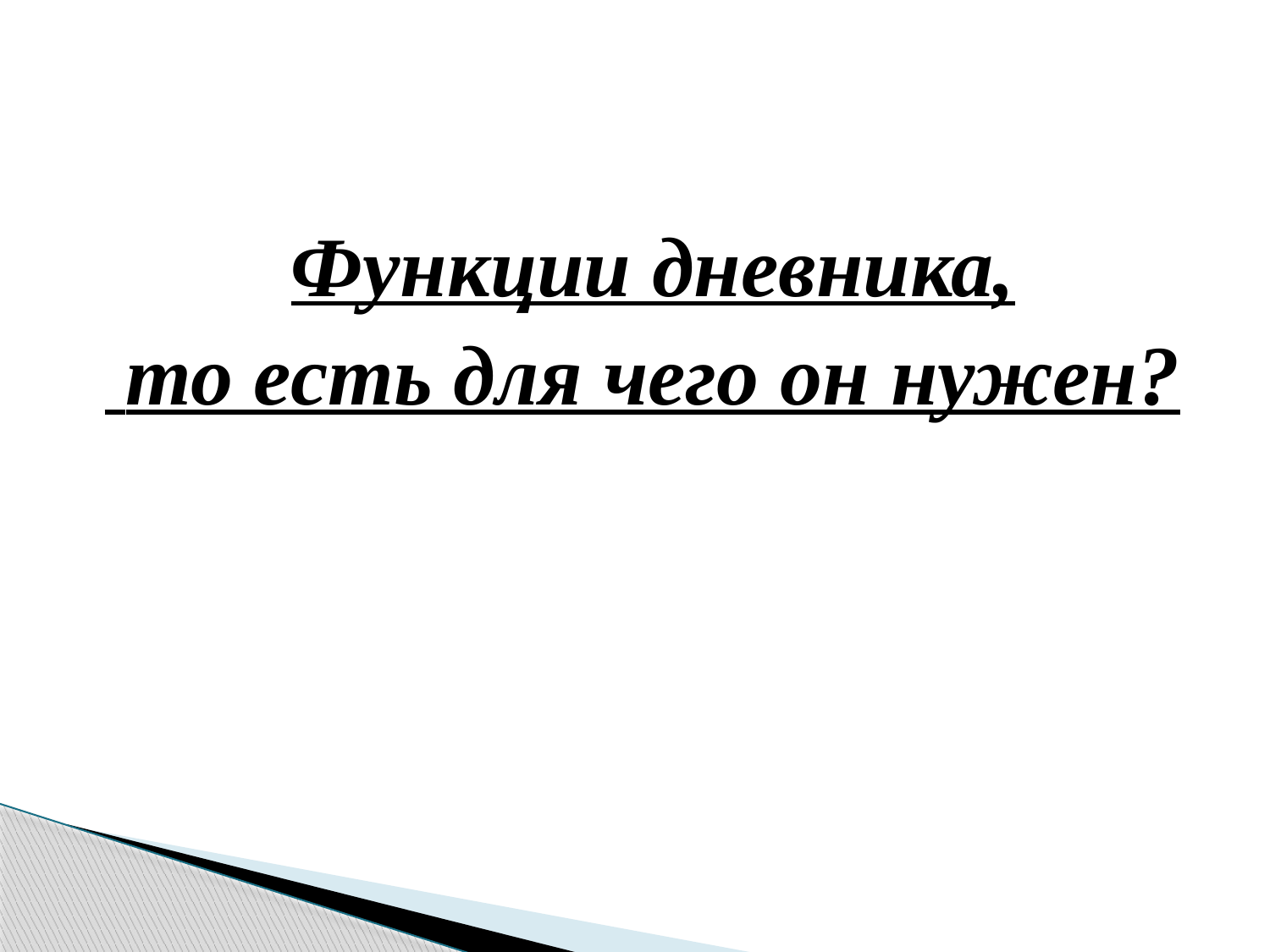

#
 Функции дневника,
 то есть для чего он нужен?